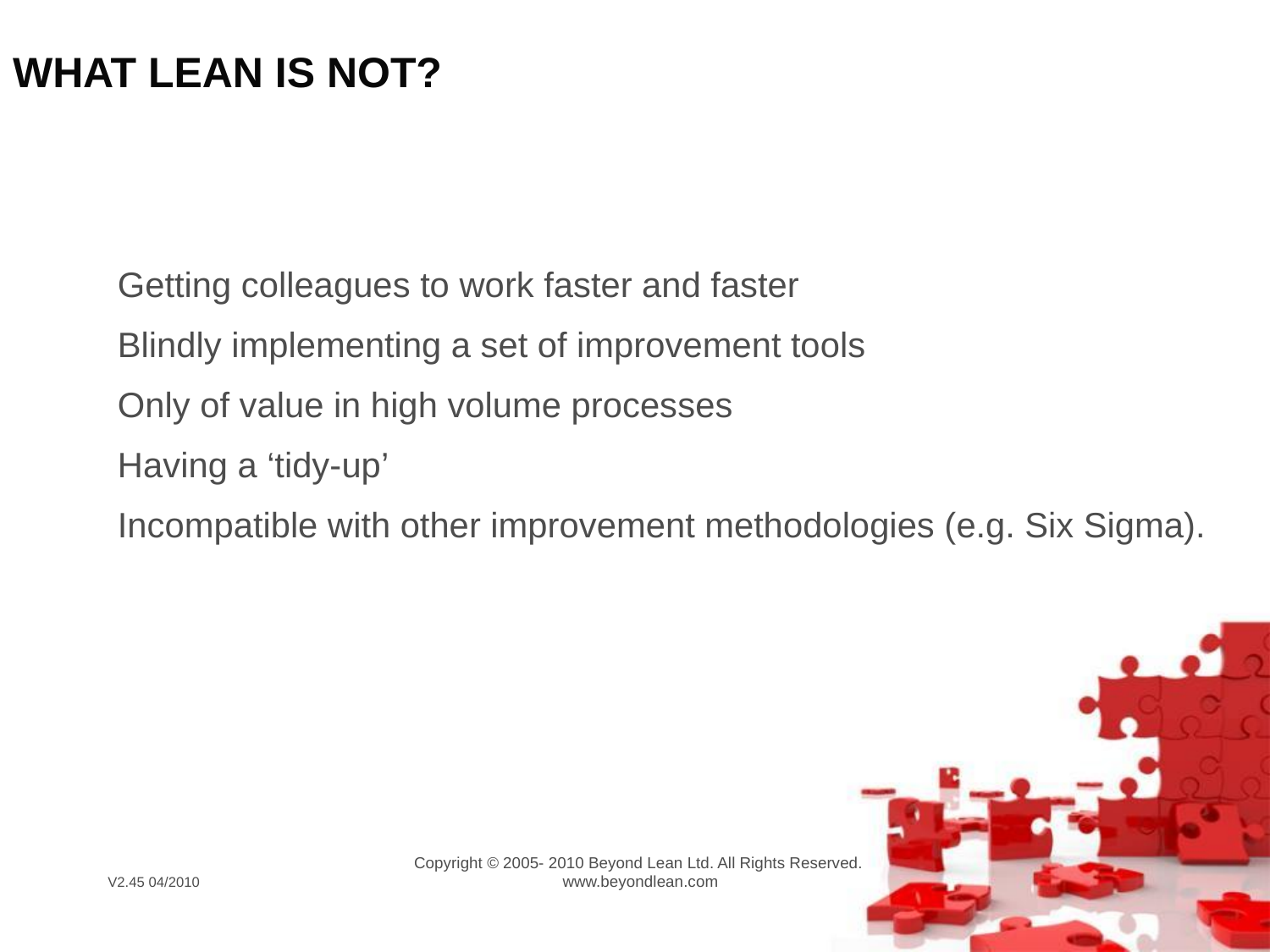

WHAT LEAN IS NOT?
Getting colleagues to work faster and faster
Blindly implementing a set of improvement tools
Only of value in high volume processes
Having a ‘tidy-up’
Incompatible with other improvement methodologies (e.g. Six Sigma).